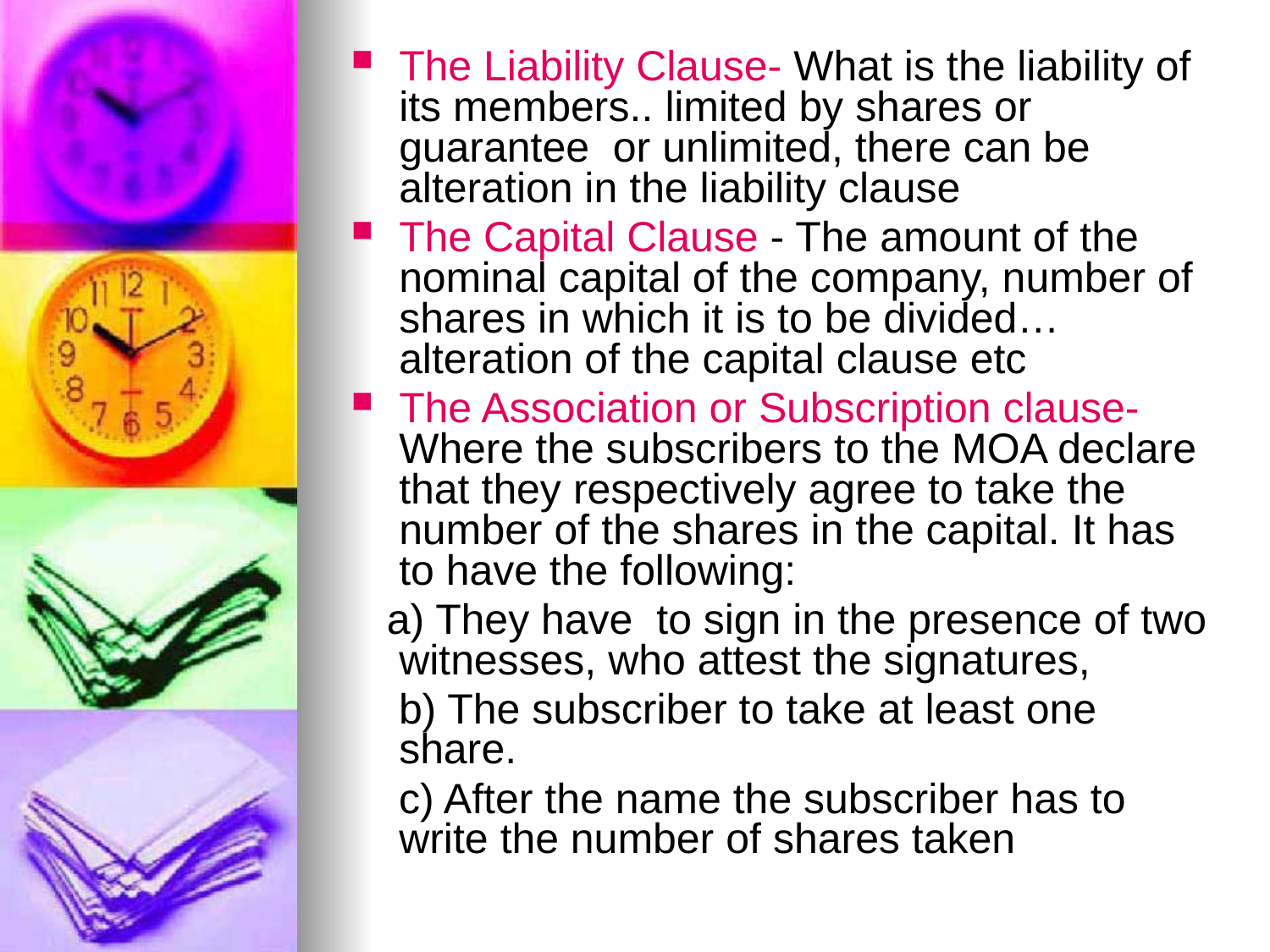

The Liability Clause- What is the liability of its members.. limited by shares or guarantee  or unlimited, there can be alteration in the liability clause
The Capital Clause - The amount of the nominal capital of the company, number of shares in which it is to be divided… alteration of the capital clause etc
The Association or Subscription clause- Where the subscribers to the MOA declare that they respectively agree to take the number of the shares in the capital. It has to have the following:
   a) They have  to sign in the presence of two witnesses, who attest the signatures,
    b) The subscriber to take at least one share.
    c) After the name the subscriber has to write the number of shares taken